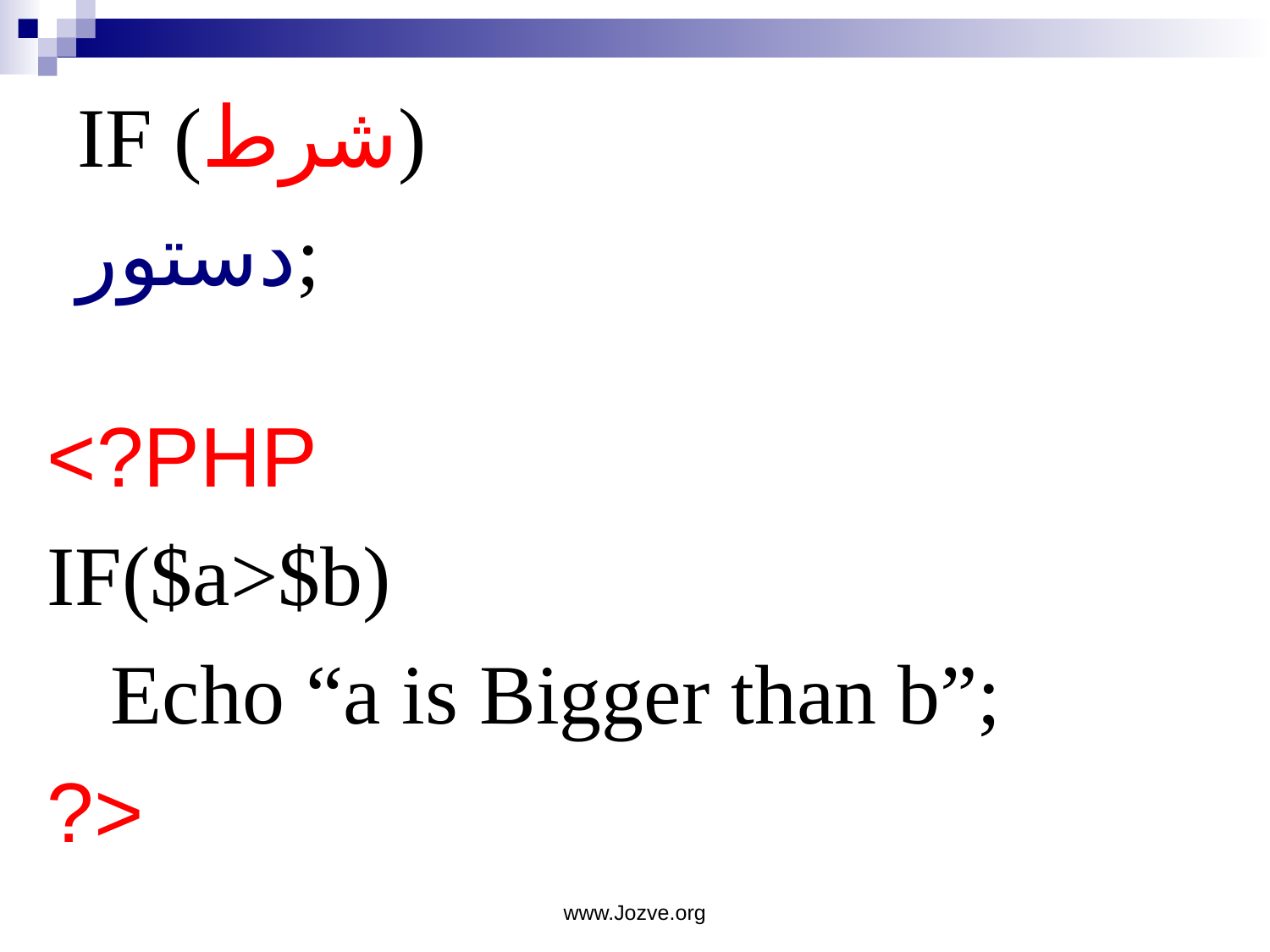

IF (شرط)
دستور;

<?PHP
IF($a>$b)
   Echo “a is Bigger than b”;
?>

www.Jozve.org